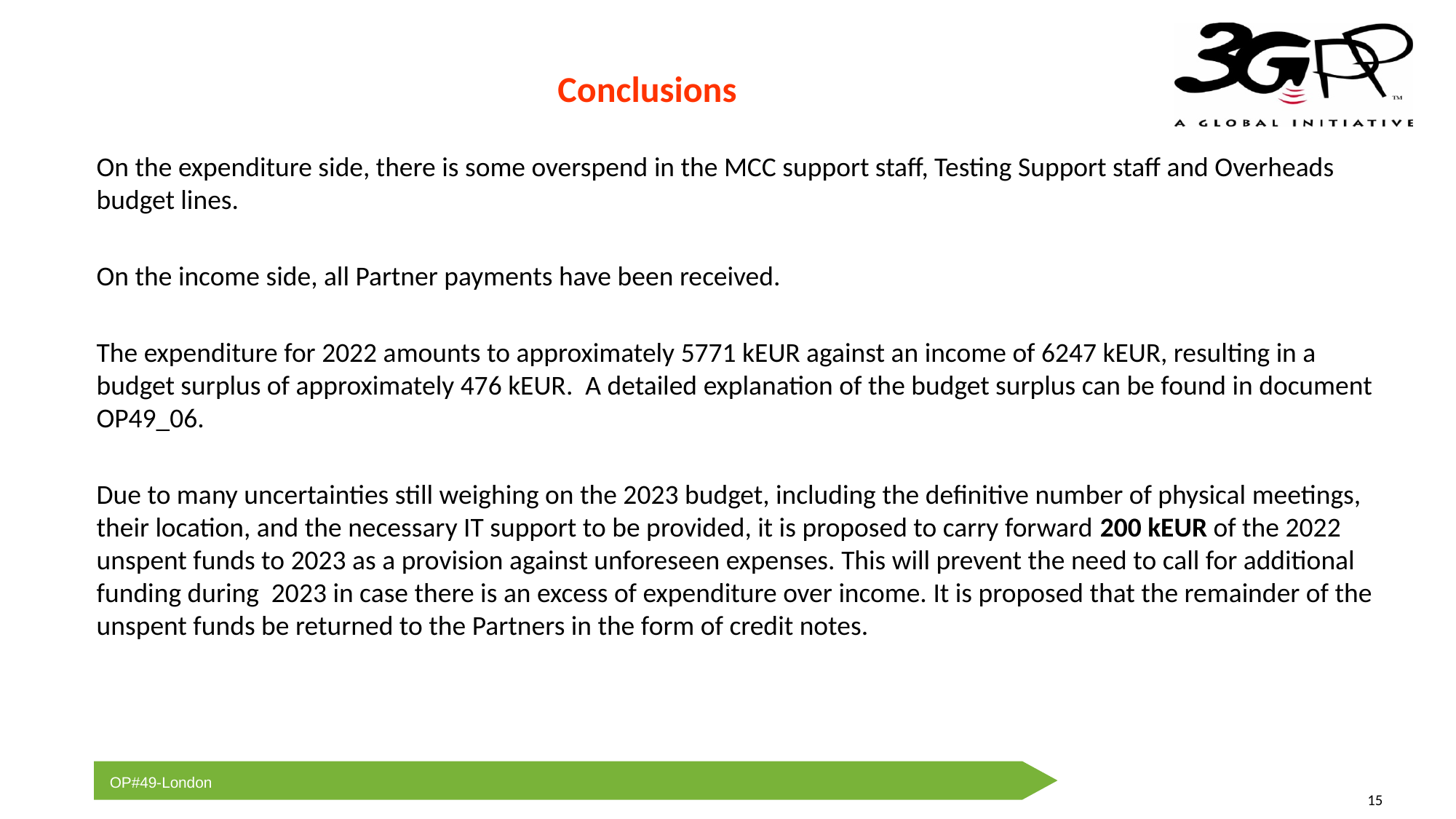

Conclusions
On the expenditure side, there is some overspend in the MCC support staff, Testing Support staff and Overheads  budget lines.

On the income side, all Partner payments have been received.

The expenditure for 2022 amounts to approximately 5771 kEUR against an income of 6247 kEUR, resulting in a budget surplus of approximately 476 kEUR.  A detailed explanation of the budget surplus can be found in document OP49_06.

Due to many uncertainties still weighing on the 2023 budget, including the definitive number of physical meetings, their location, and the necessary IT support to be provided, it is proposed to carry forward 200 kEUR of the 2022 unspent funds to 2023 as a provision against unforeseen expenses. This will prevent the need to call for additional funding during  2023 in case there is an excess of expenditure over income. It is proposed that the remainder of the unspent funds be returned to the Partners in the form of credit notes.